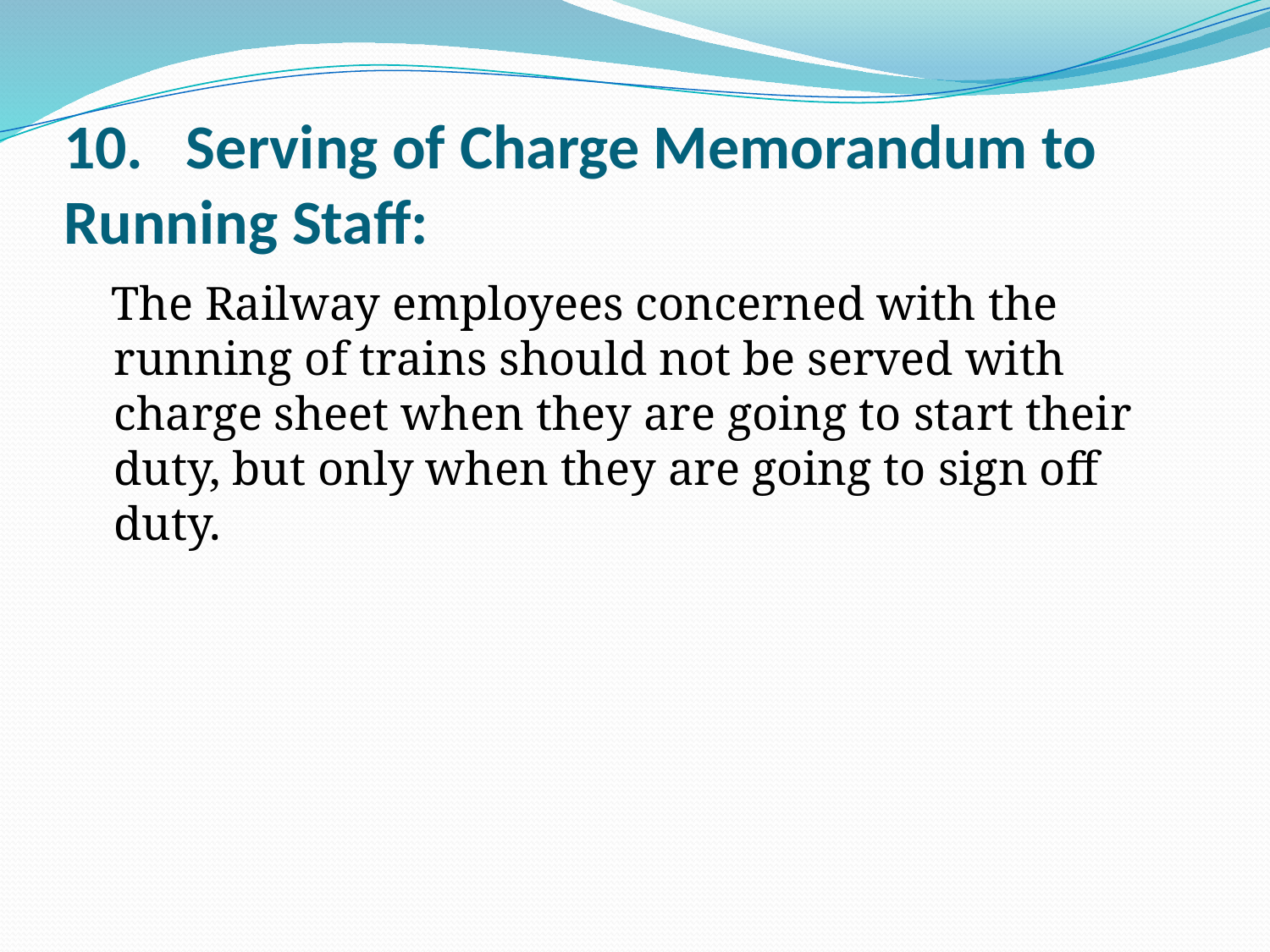

# 10.   Serving of Charge Memorandum to Running Staff:
   The Railway employees concerned with the running of trains should not be served with charge sheet when they are going to start their duty, but only when they are going to sign off duty.